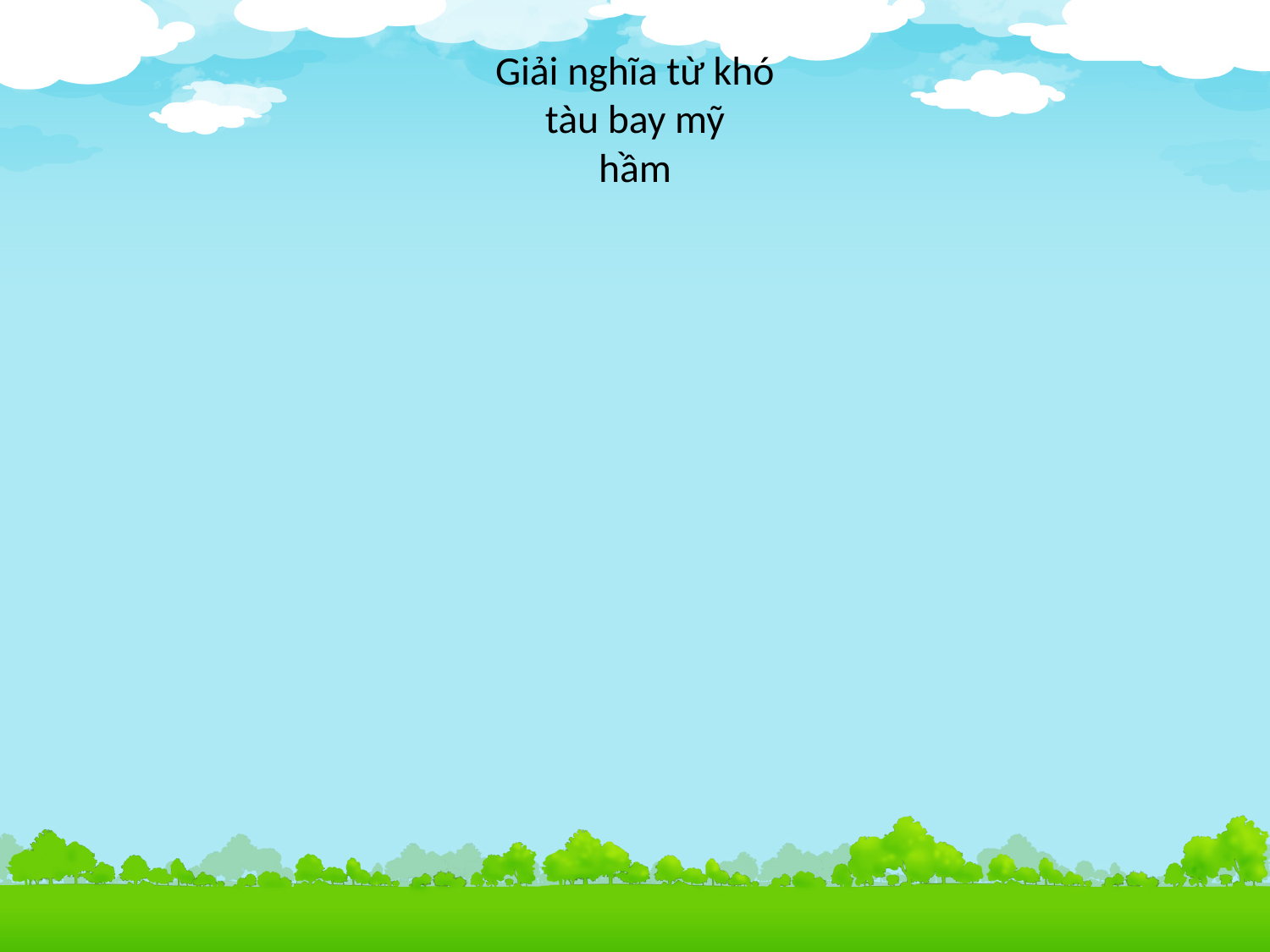

# Giải nghĩa từ khó tàu bay mỹ hầm